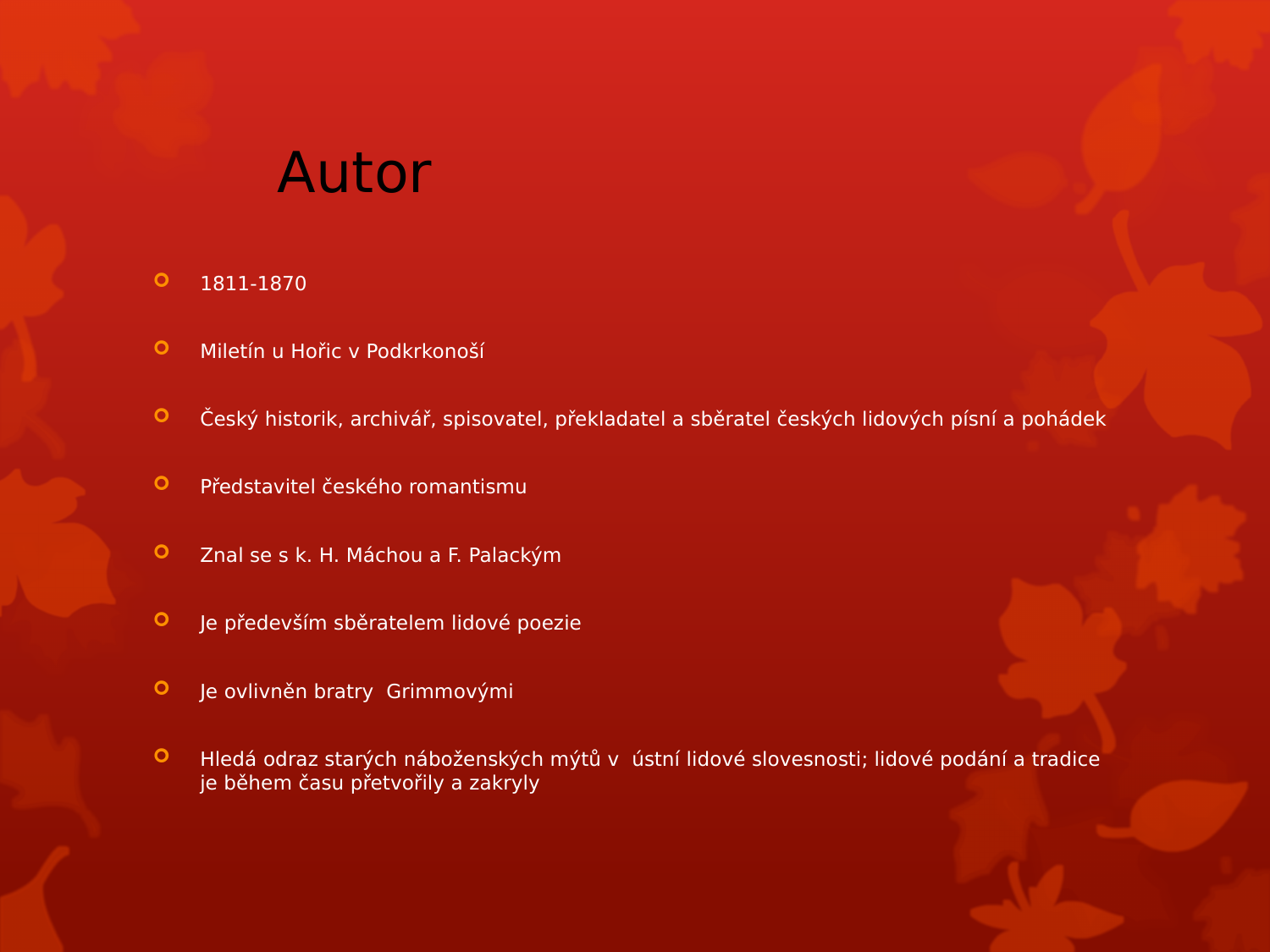

# Autor
1811-1870

Miletín u Hořic v Podkrkonoší

Český historik, archivář, spisovatel, překladatel a sběratel českých lidových písní a pohádek

Představitel českého romantismu

Znal se s k. H. Máchou a F. Palackým

Je především sběratelem lidové poezie

Je ovlivněn bratry  Grimmovými

Hledá odraz starých náboženských mýtů v  ústní lidové slovesnosti; lidové podání a tradice je během času přetvořily a zakryly